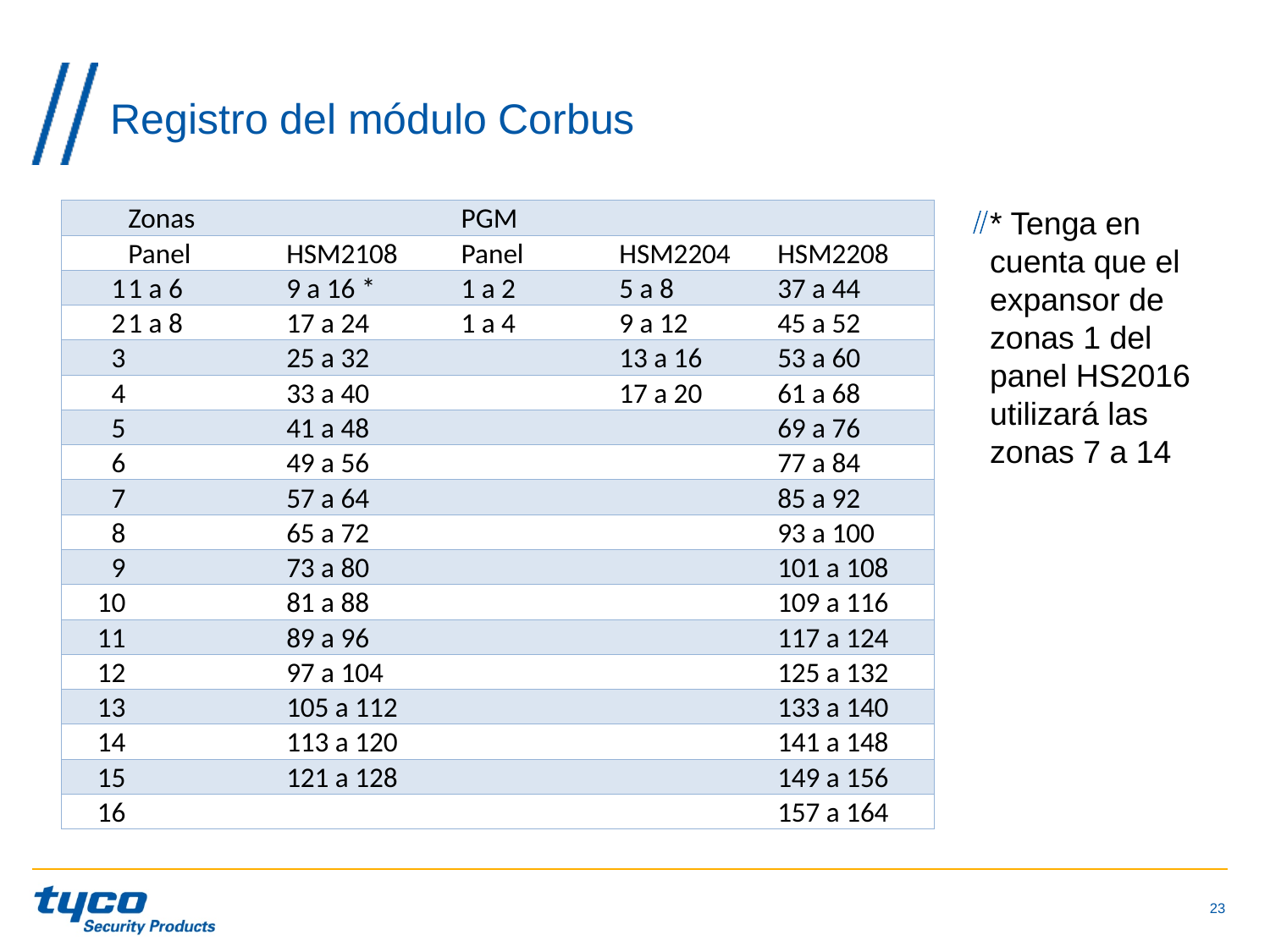

# Registro del módulo Corbus
* Tenga en cuenta que el expansor de zonas 1 del panel HS2016 utilizará las zonas 7 a 14

|  | Zonas |  |  | PGM |  |  |
| --- | --- | --- | --- | --- | --- | --- |
|  | Panel | HSM2108 |  | Panel | HSM2204 | HSM2208 |
| 1 | 1 a 6 | 9 a 16 \* |  | 1 a 2 | 5 a 8 | 37 a 44 |
| 2 | 1 a 8 | 17 a 24 |  | 1 a 4 | 9 a 12 | 45 a 52 |
| 3 |  | 25 a 32 |  |  | 13 a 16 | 53 a 60 |
| 4 |  | 33 a 40 |  |  | 17 a 20 | 61 a 68 |
| 5 |  | 41 a 48 |  |  |  | 69 a 76 |
| 6 |  | 49 a 56 |  |  |  | 77 a 84 |
| 7 |  | 57 a 64 |  |  |  | 85 a 92 |
| 8 |  | 65 a 72 |  |  |  | 93 a 100 |
| 9 |  | 73 a 80 |  |  |  | 101 a 108 |
| 10 |  | 81 a 88 |  |  |  | 109 a 116 |
| 11 |  | 89 a 96 |  |  |  | 117 a 124 |
| 12 |  | 97 a 104 |  |  |  | 125 a 132 |
| 13 |  | 105 a 112 |  |  |  | 133 a 140 |
| 14 |  | 113 a 120 |  |  |  | 141 a 148 |
| 15 |  | 121 a 128 |  |  |  | 149 a 156 |
| 16 |  |  |  |  |  | 157 a 164 |
23